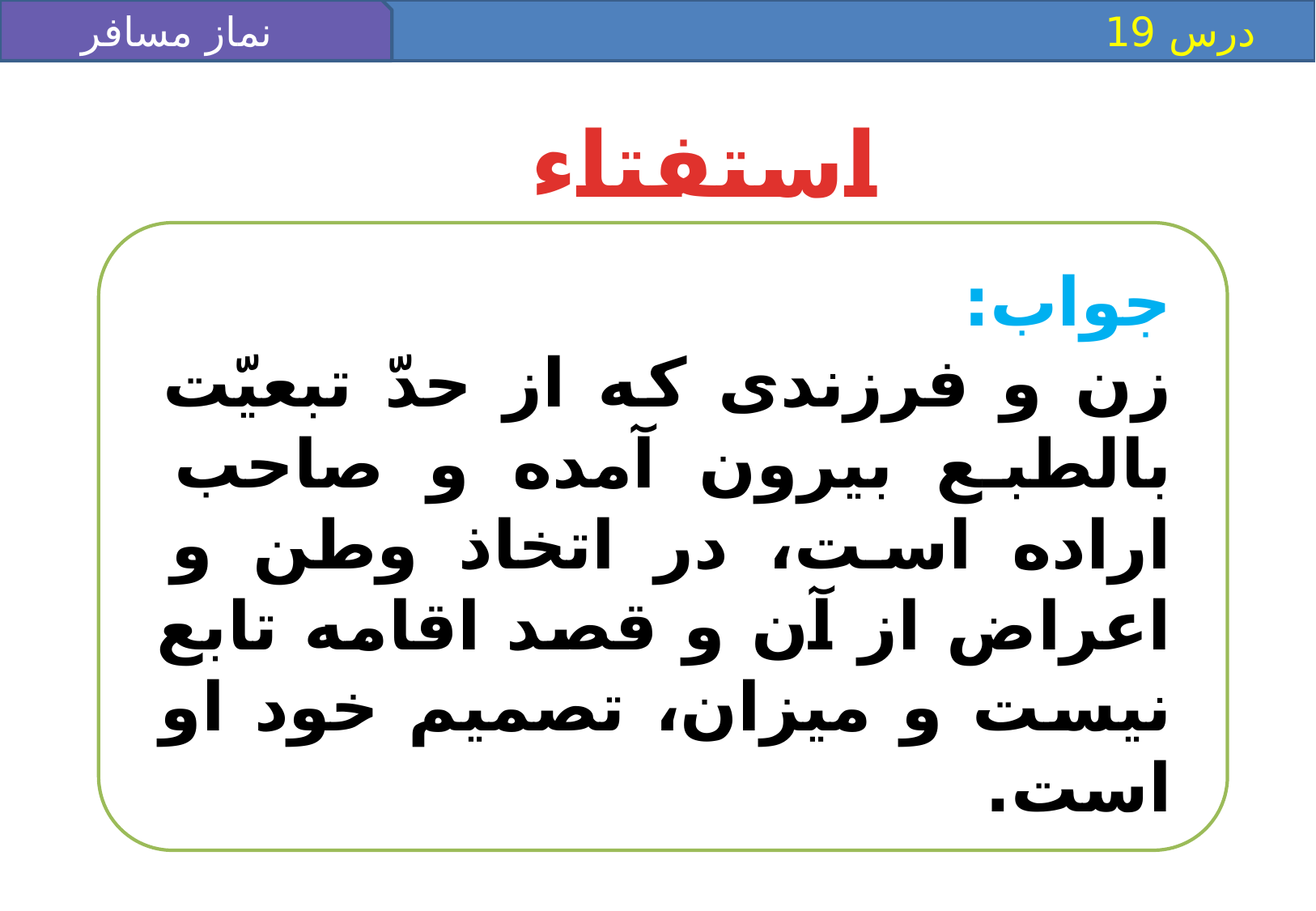

درس 19
نماز مسافر (2)
استفتاء

جواب:
زن و فرزندى كه از حدّ تبعيّت بالطبع بيرون آمده و صاحب اراده است، در اتخاذ وطن و اعراض از آن و قصد اقامه تابع نيست و ميزان، تصميم خود او است.